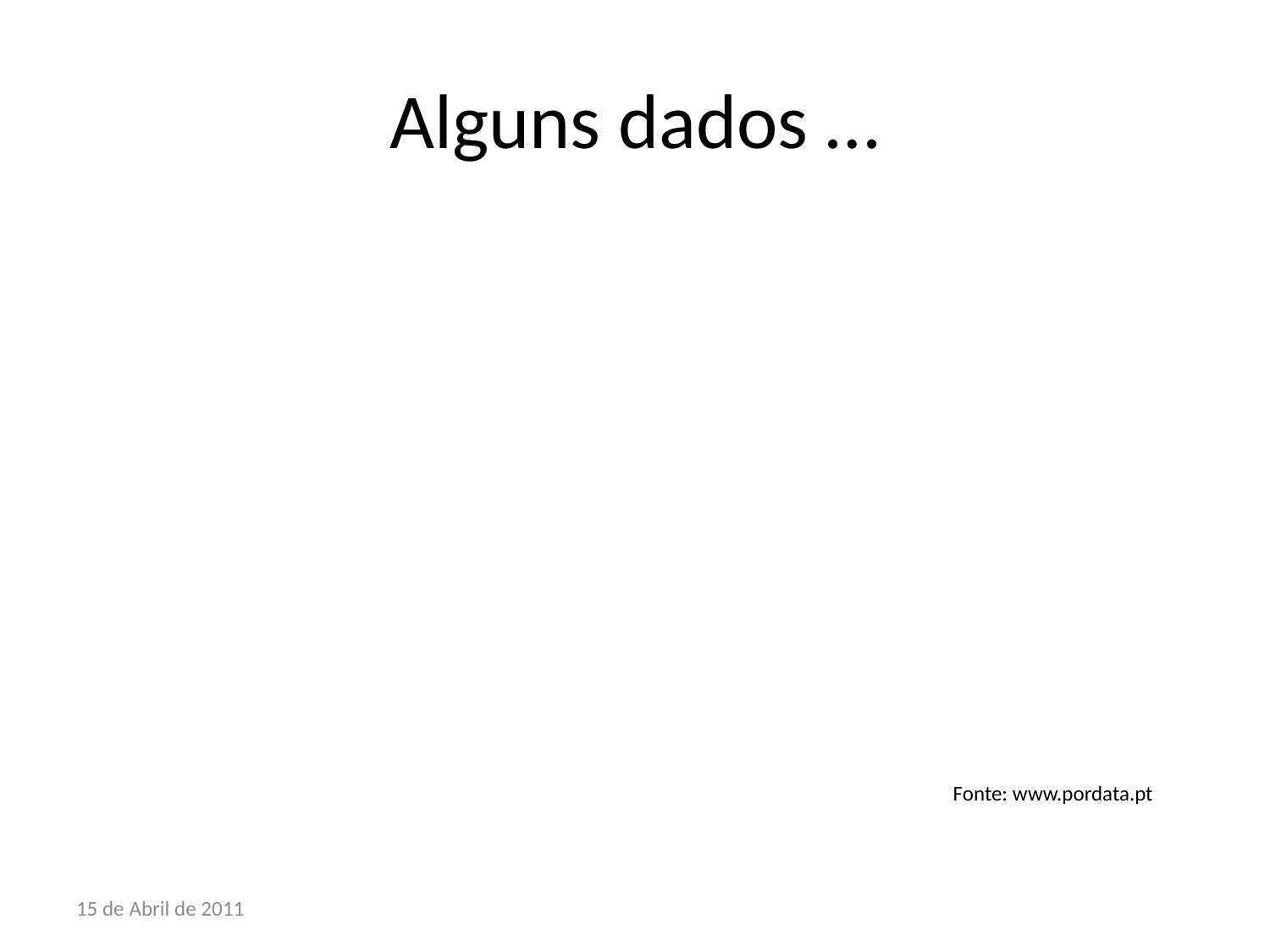

# Alguns dados …

Fonte: www.pordata.pt
15 de Abril de 2011
Proteja o Ambiente
9